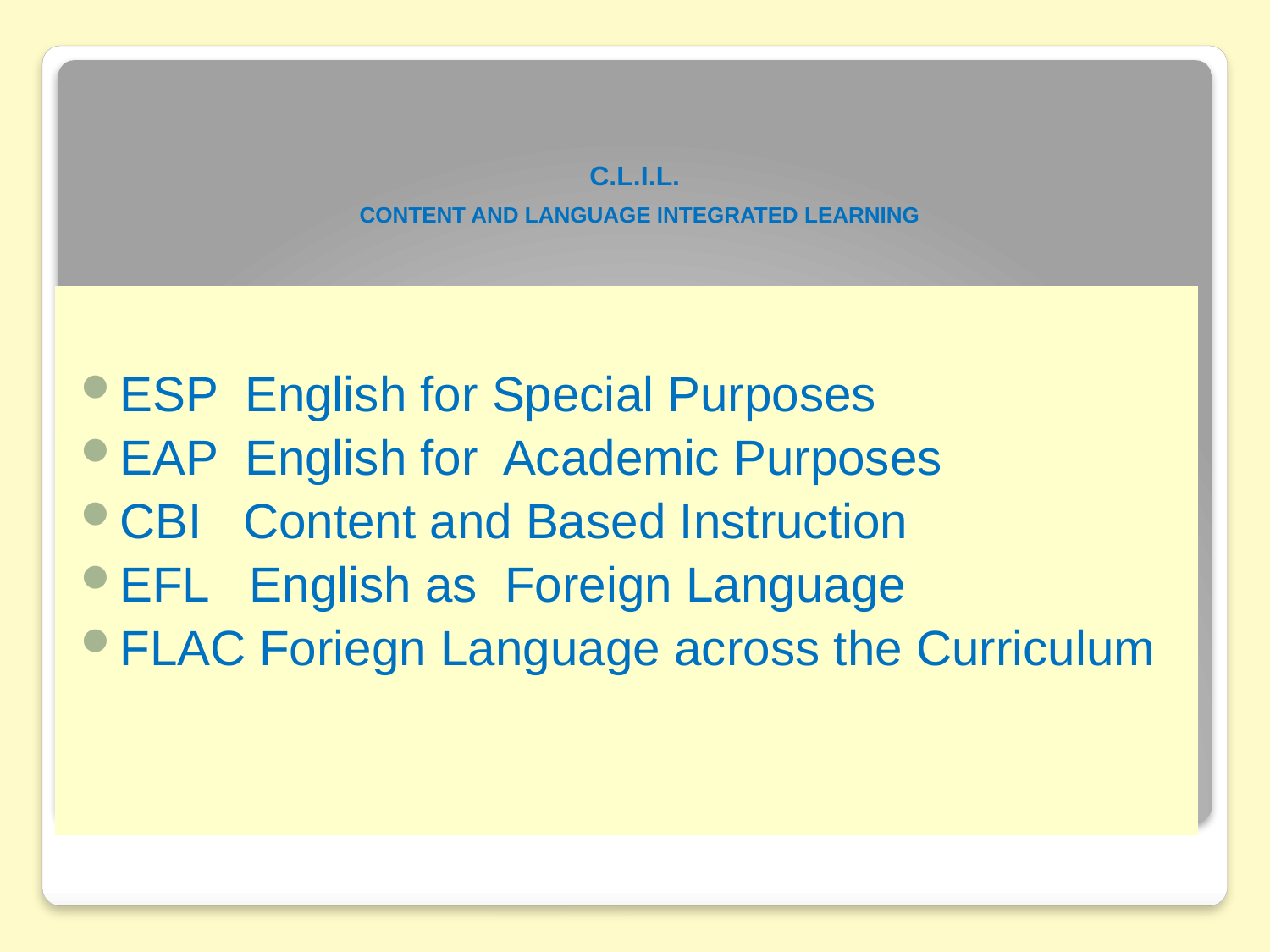

# C.L.I.L. CONTENT AND LANGUAGE INTEGRATED LEARNING

ESP  English for Special Purposes
EAP  English for  Academic Purposes
CBI   Content and Based Instruction
EFL   English as  Foreign Language
FLAC Foriegn Language across the Curriculum